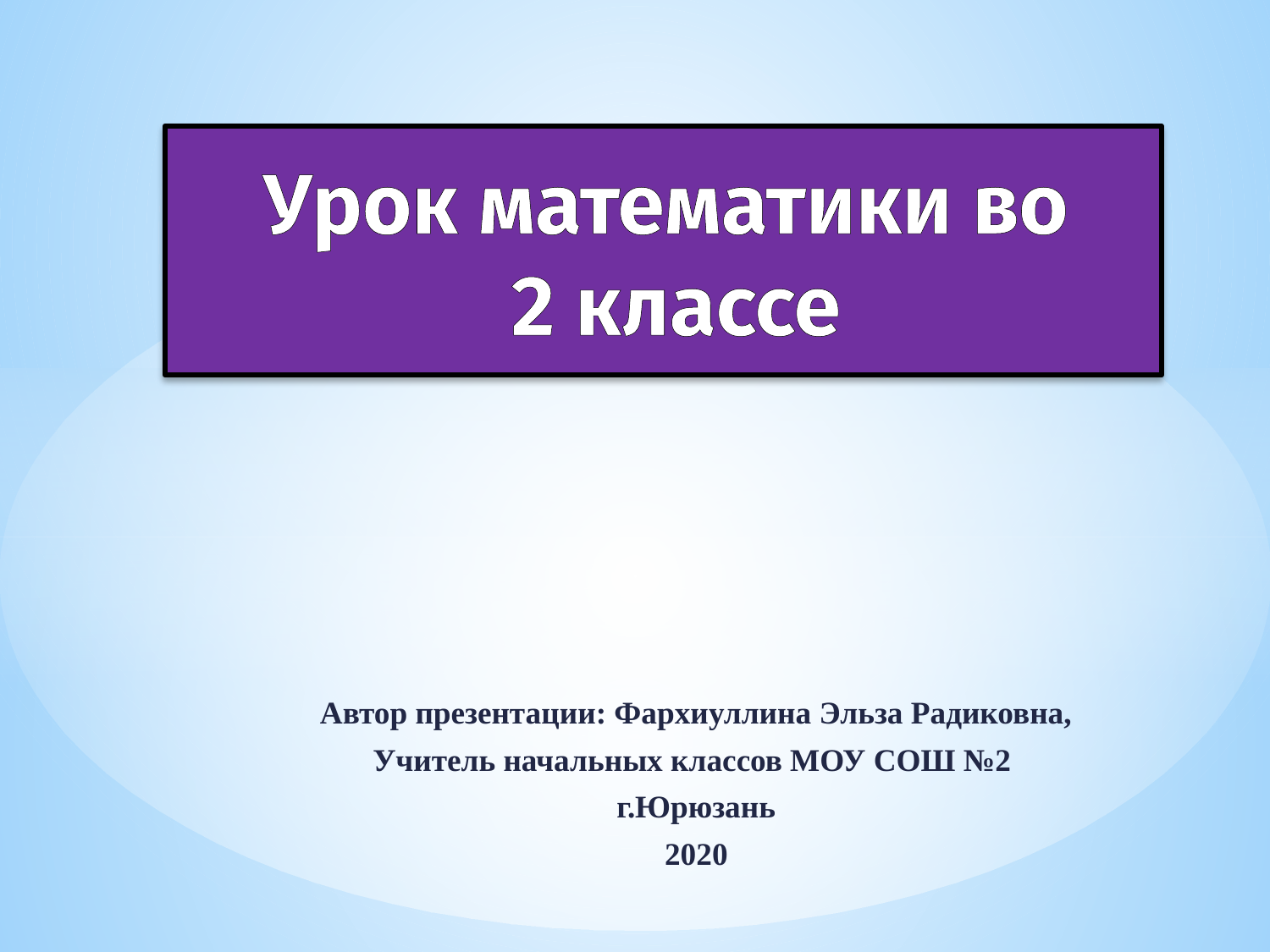

# Урок математики во 2 классе
Автор презентации: Фархиуллина Эльза Радиковна,
Учитель начальных классов МОУ СОШ №2
г.Юрюзань
2020